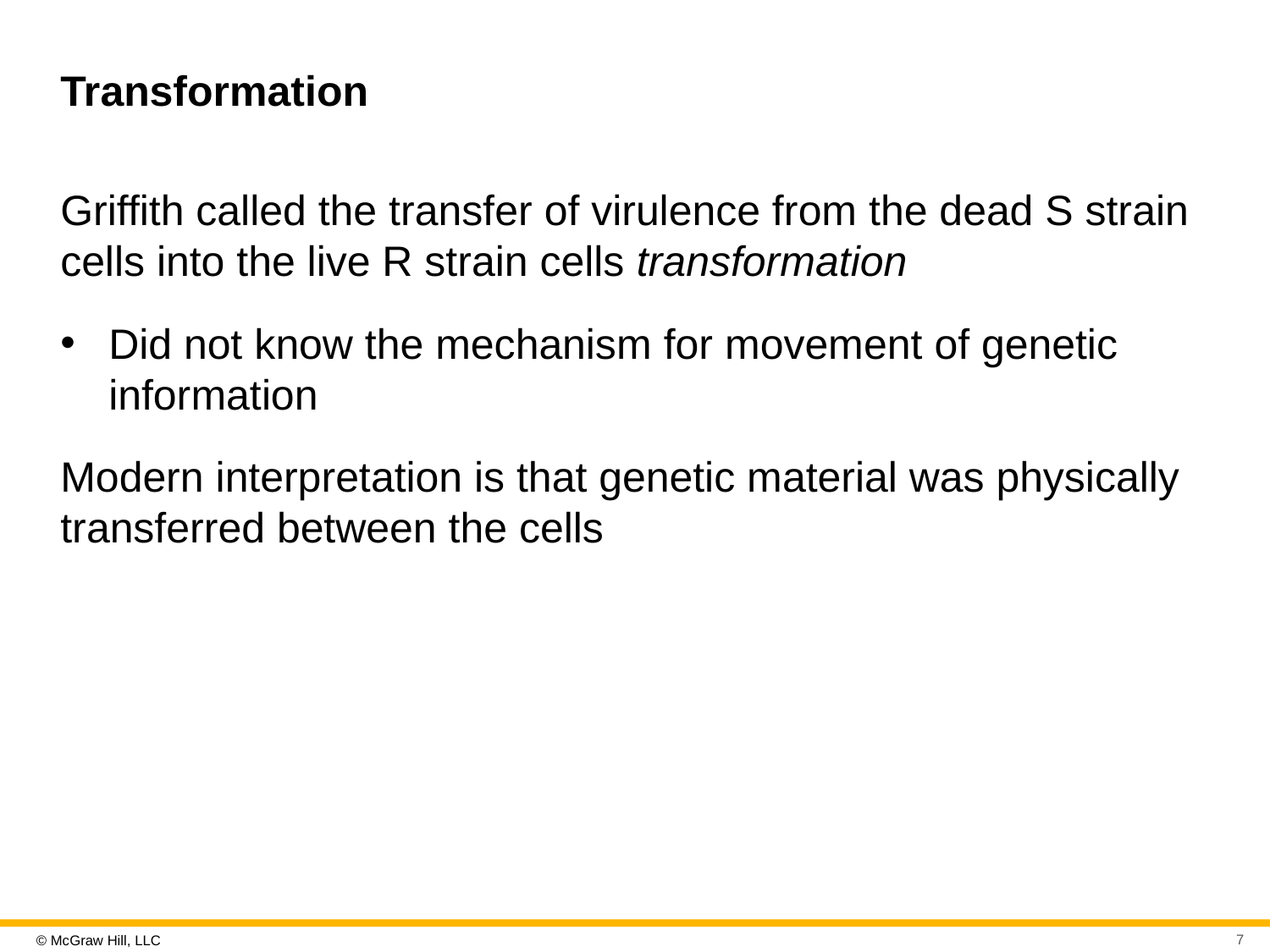

# Transformation
Griffith called the transfer of virulence from the dead S strain cells into the live R strain cells transformation
Did not know the mechanism for movement of genetic information
Modern interpretation is that genetic material was physically transferred between the cells
7